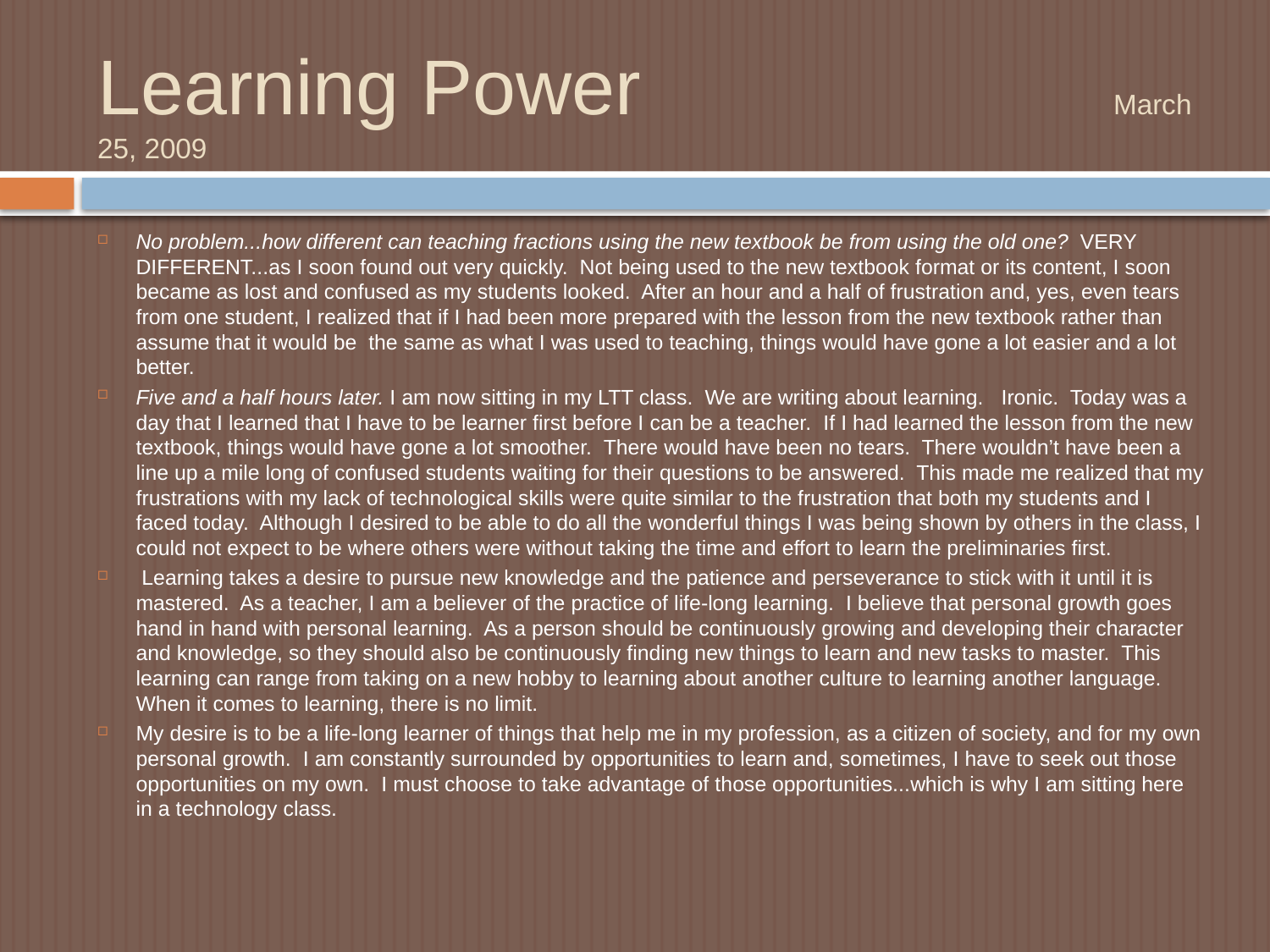

# Learning Power				March 25, 2009
No problem...how different can teaching fractions using the new textbook be from using the old one?  VERY DIFFERENT...as I soon found out very quickly.  Not being used to the new textbook format or its content, I soon became as lost and confused as my students looked.  After an hour and a half of frustration and, yes, even tears from one student, I realized that if I had been more prepared with the lesson from the new textbook rather than assume that it would be  the same as what I was used to teaching, things would have gone a lot easier and a lot better.
Five and a half hours later. I am now sitting in my LTT class.  We are writing about learning.   Ironic.  Today was a day that I learned that I have to be learner first before I can be a teacher.  If I had learned the lesson from the new textbook, things would have gone a lot smoother.  There would have been no tears.  There wouldn’t have been a line up a mile long of confused students waiting for their questions to be answered.  This made me realized that my frustrations with my lack of technological skills were quite similar to the frustration that both my students and I faced today.  Although I desired to be able to do all the wonderful things I was being shown by others in the class, I could not expect to be where others were without taking the time and effort to learn the preliminaries first.
 Learning takes a desire to pursue new knowledge and the patience and perseverance to stick with it until it is mastered.  As a teacher, I am a believer of the practice of life-long learning.  I believe that personal growth goes hand in hand with personal learning.  As a person should be continuously growing and developing their character and knowledge, so they should also be continuously finding new things to learn and new tasks to master.  This learning can range from taking on a new hobby to learning about another culture to learning another language.  When it comes to learning, there is no limit.
My desire is to be a life-long learner of things that help me in my profession, as a citizen of society, and for my own personal growth.  I am constantly surrounded by opportunities to learn and, sometimes, I have to seek out those opportunities on my own.  I must choose to take advantage of those opportunities...which is why I am sitting here in a technology class.